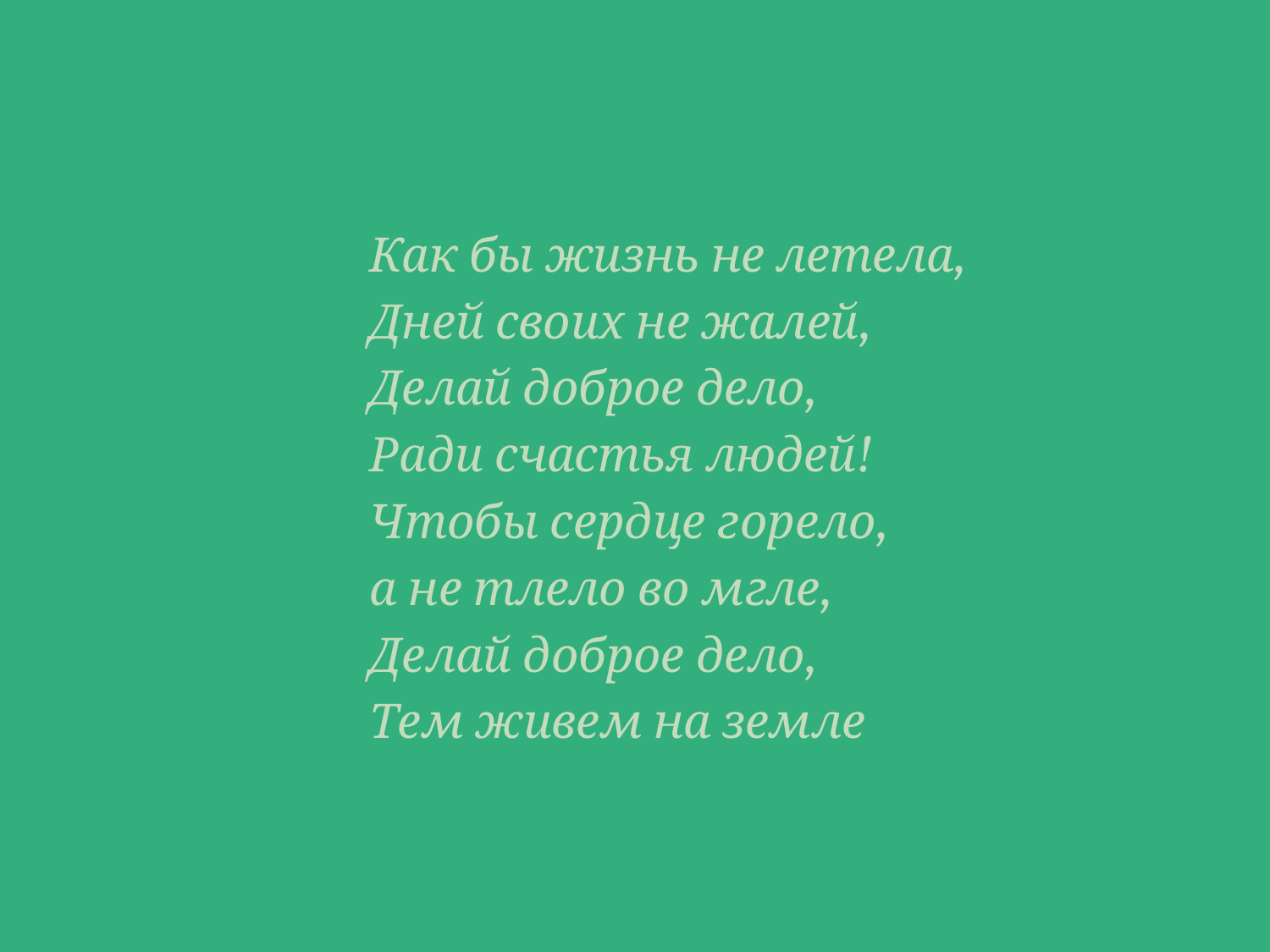

Как бы жизнь не летела,
Дней своих не жалей,
Делай доброе дело,
Ради счастья людей!
Чтобы сердце горело,
а не тлело во мгле,
Делай доброе дело,
Тем живем на земле